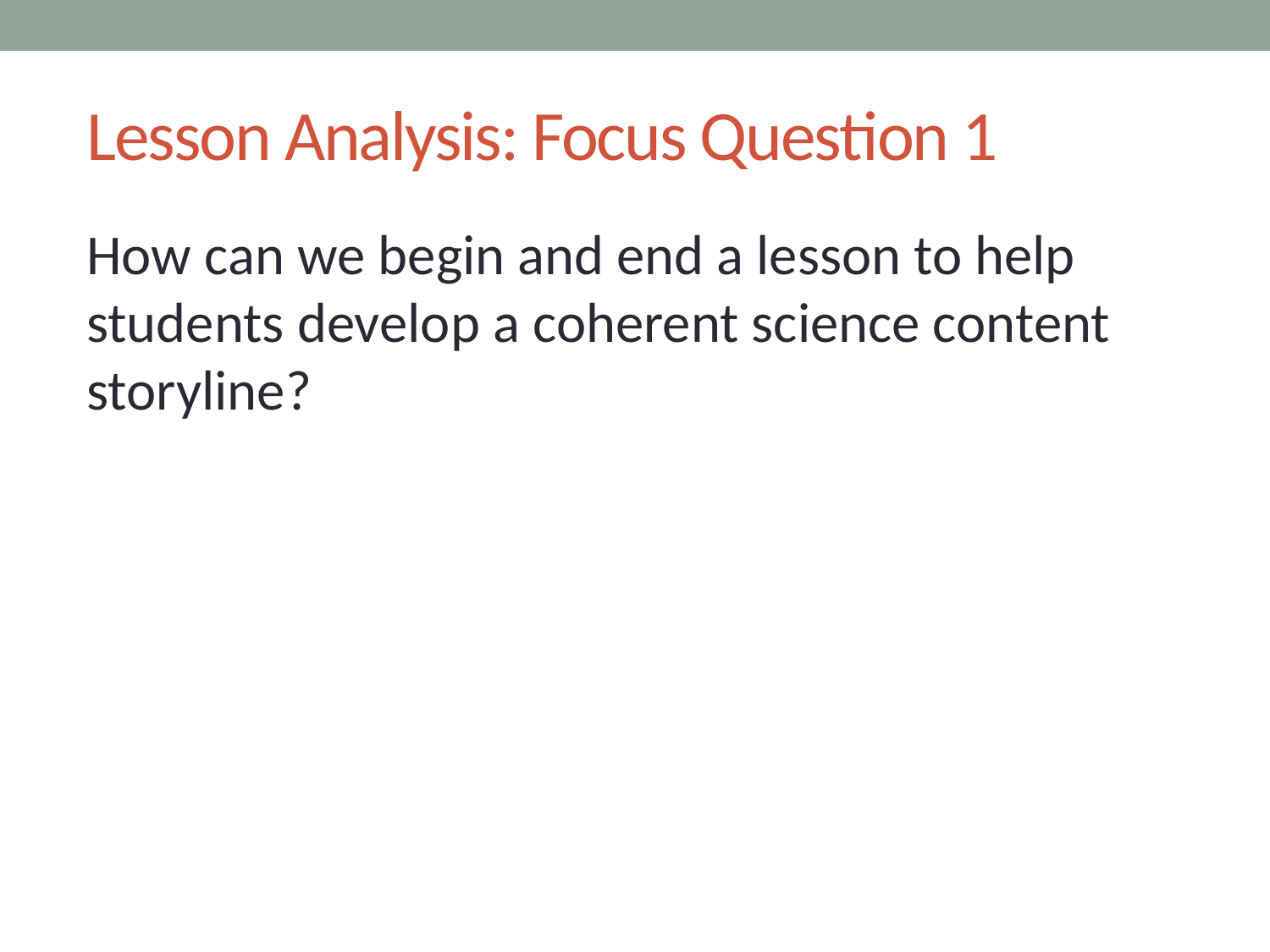

# Lesson Analysis: Focus Question 1
How can we begin and end a lesson to help students develop a coherent science content storyline?